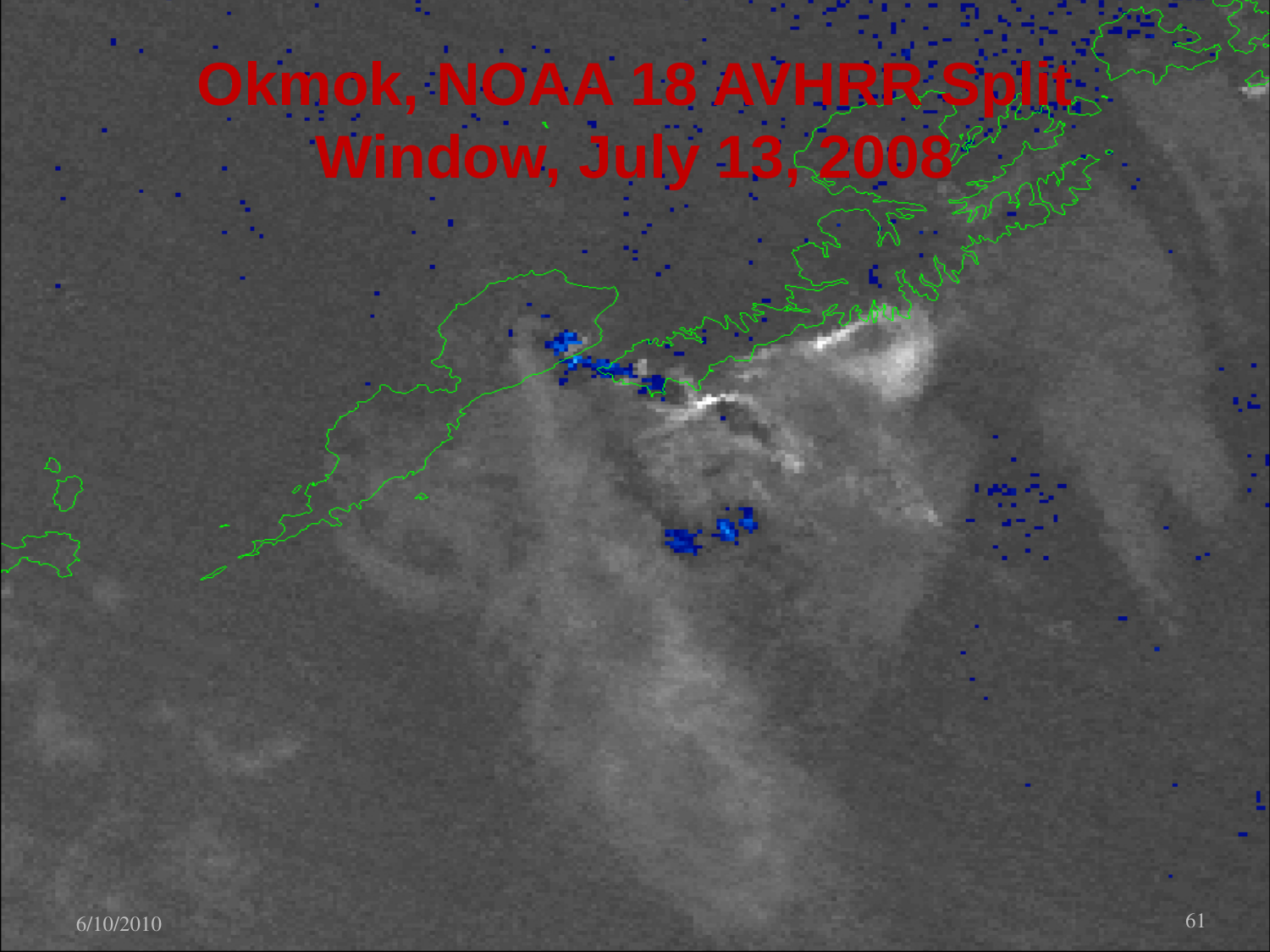

# Okmok, NOAA 18 AVHRR Split Window, July 13, 2008
6/10/2010
61